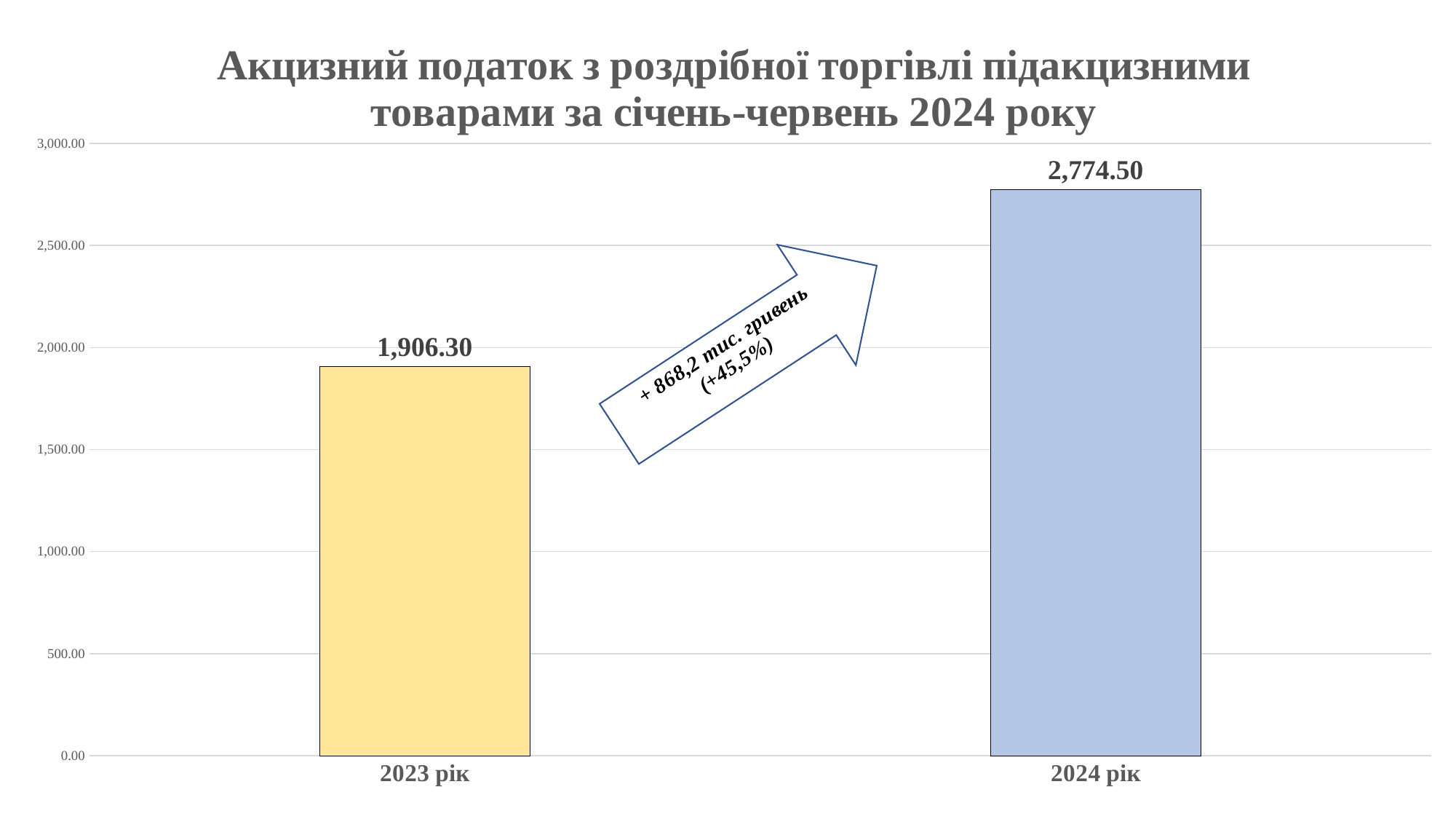

### Chart: Акцизний податок з роздрібної торгівлі підакцизними товарами за січень-червень 2024 року

| Category |  |
|---|---|
| 2023 рік | 1906.3 |
| 2024 рік | 2774.5 |